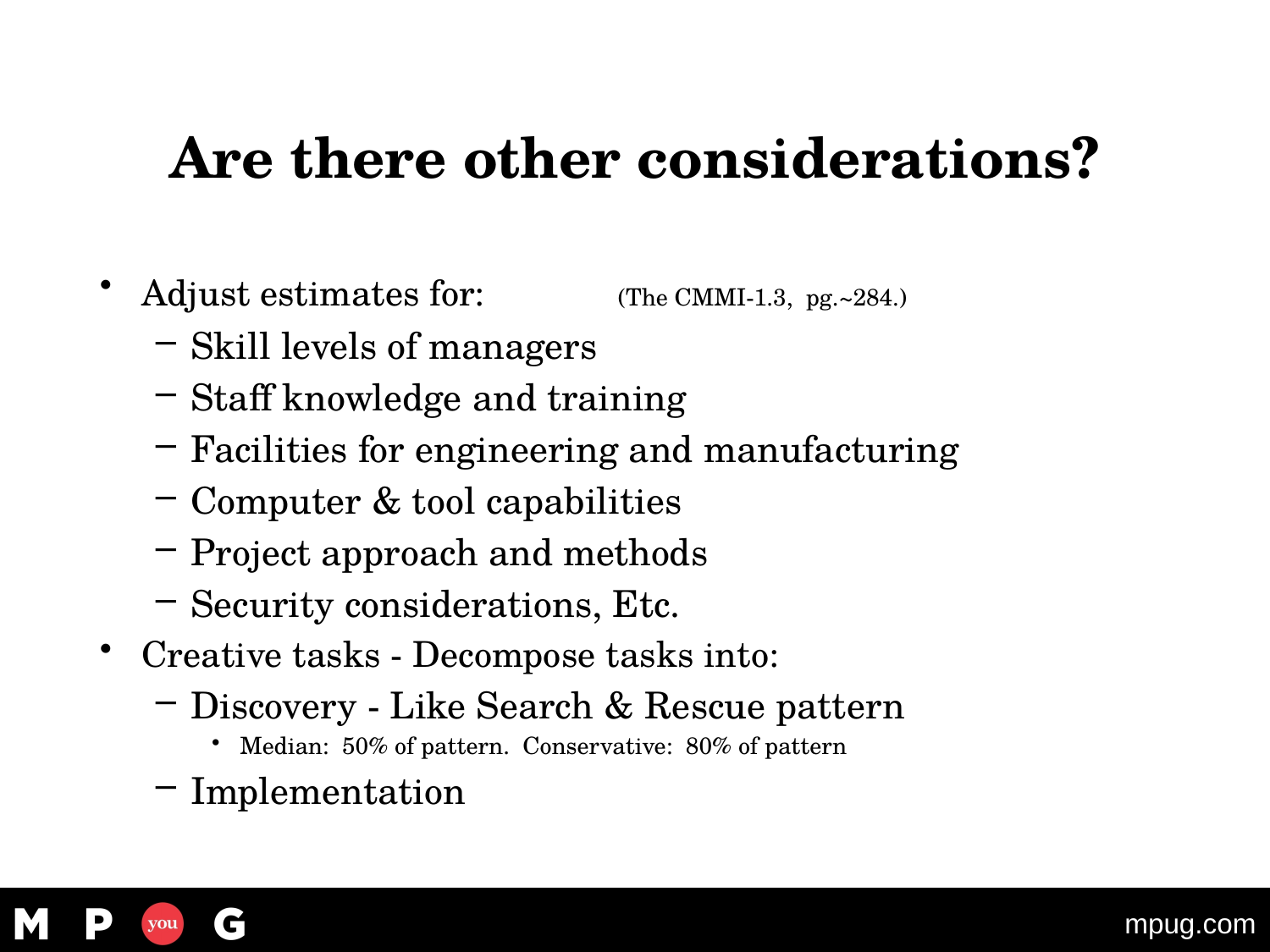

© Oliver D Gildersleeve, Jr 2020
19
# Are there other considerations?
Adjust estimates for:    		(The CMMI-1.3,  pg.~284.)
Skill levels of managers
Staff knowledge and training
Facilities for engineering and manufacturing
Computer & tool capabilities
Project approach and methods
Security considerations, Etc.
Creative tasks - Decompose tasks into:
Discovery - Like Search & Rescue pattern
Median:  50% of pattern.  Conservative:  80% of pattern
Implementation